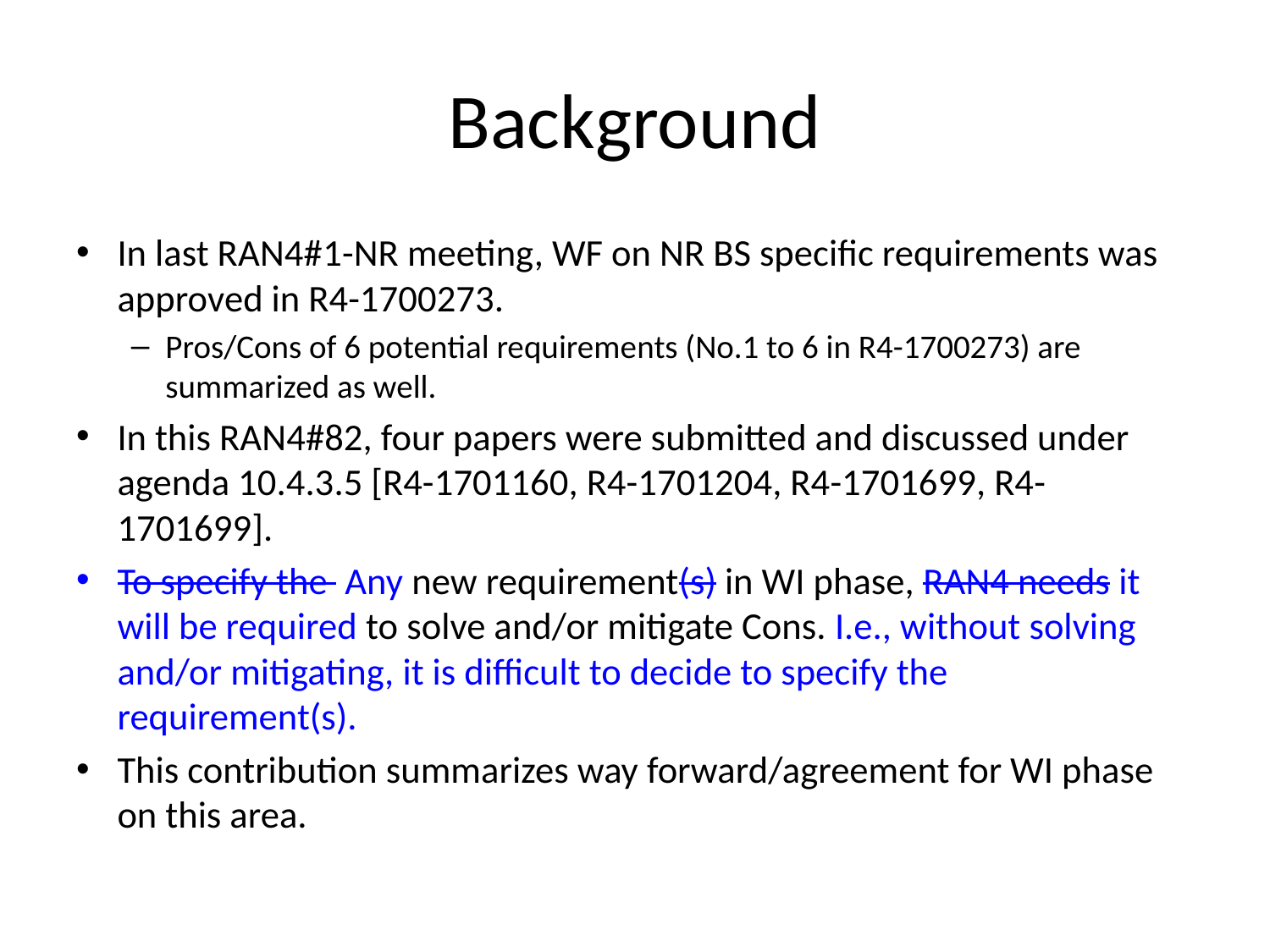

# Background
In last RAN4#1-NR meeting, WF on NR BS specific requirements was approved in R4-1700273.
Pros/Cons of 6 potential requirements (No.1 to 6 in R4-1700273) are summarized as well.
In this RAN4#82, four papers were submitted and discussed under agenda 10.4.3.5 [R4-1701160, R4-1701204, R4-1701699, R4-1701699].
To specify the  Any new requirement(s) in WI phase, RAN4 needs it will be required to solve and/or mitigate Cons. I.e., without solving and/or mitigating, it is difficult to decide to specify the requirement(s).
This contribution summarizes way forward/agreement for WI phase on this area.